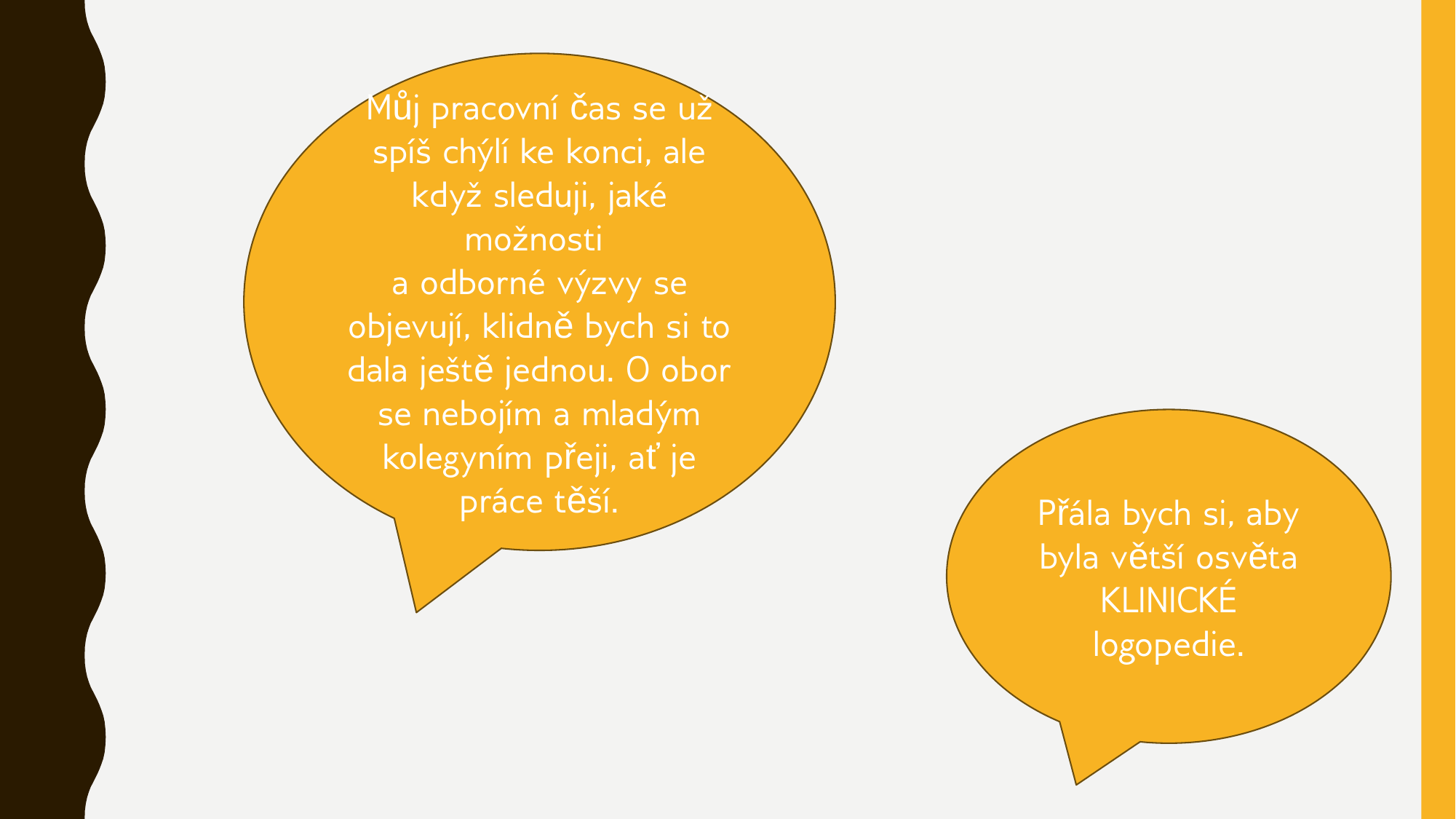

Můj pracovní čas se už spíš chýlí ke konci, ale když sleduji, jaké možnosti
a odborné výzvy se objevují, klidně bych si to dala ještě jednou. O obor se nebojím a mladým kolegyním přeji, ať je práce těší.
Přála bych si, aby byla větší osvěta KLINICKÉ logopedie.